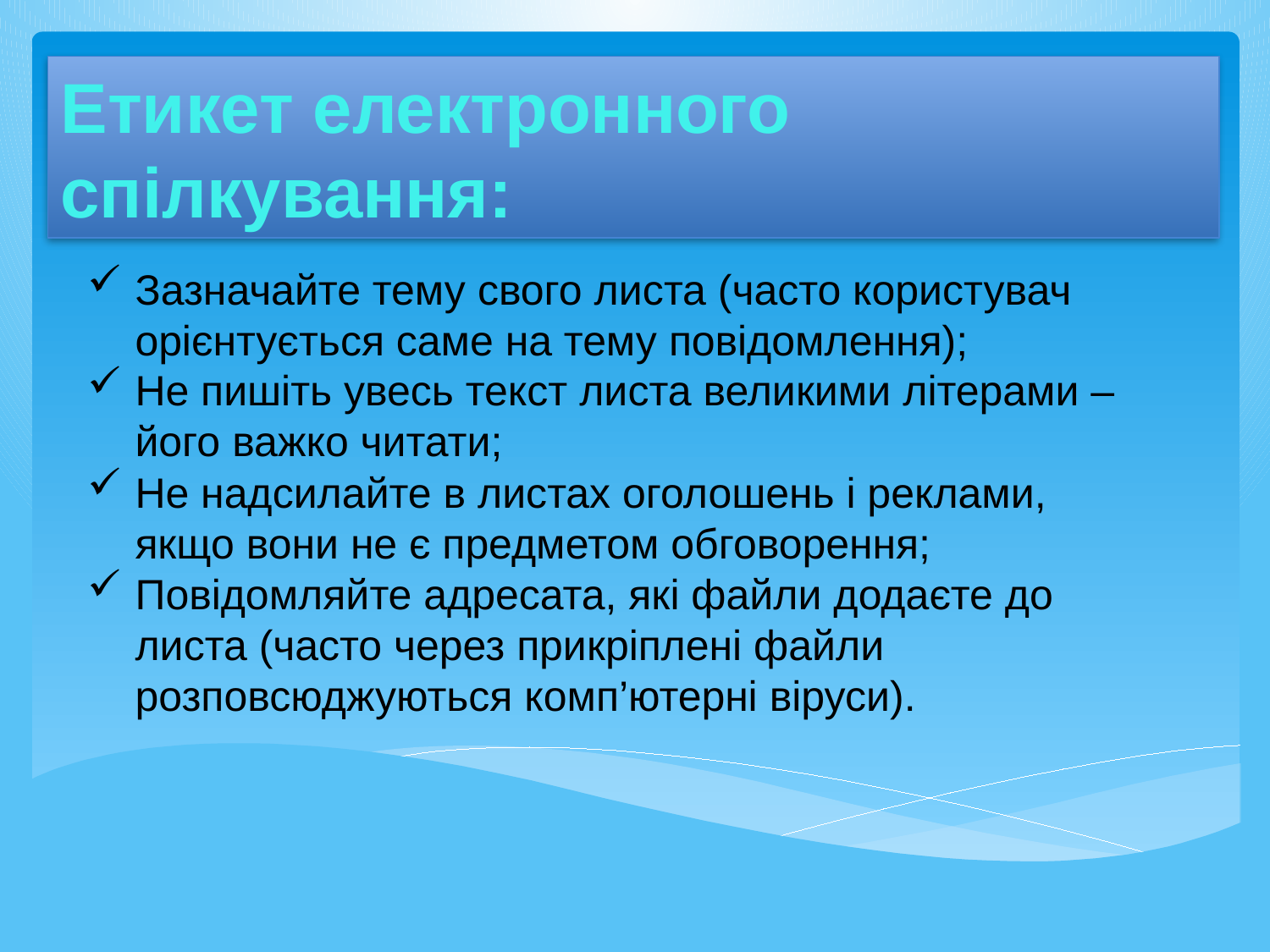

Етикет електронного спілкування:
Зазначайте тему свого листа (часто користувач орієнтується саме на тему повідомлення);
Не пишіть увесь текст листа великими літерами – його важко читати;
Не надсилайте в листах оголошень і реклами, якщо вони не є предметом обговорення;
Повідомляйте адресата, які файли додаєте до листа (часто через прикріплені файли розповсюджуються комп’ютерні віруси).